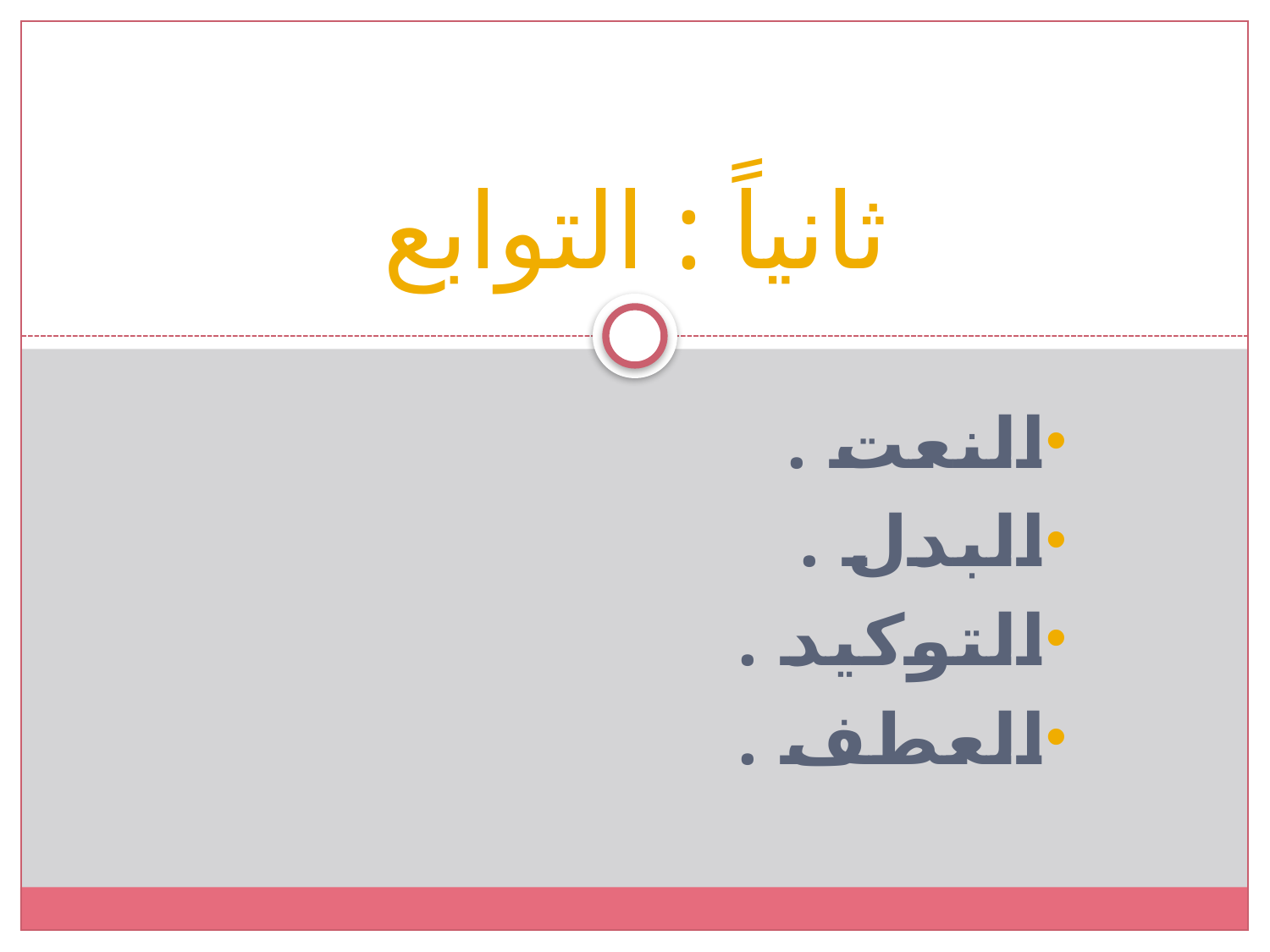

# ثانياً : التوابع
النعت .
البدل .
التوكيد .
العطف .